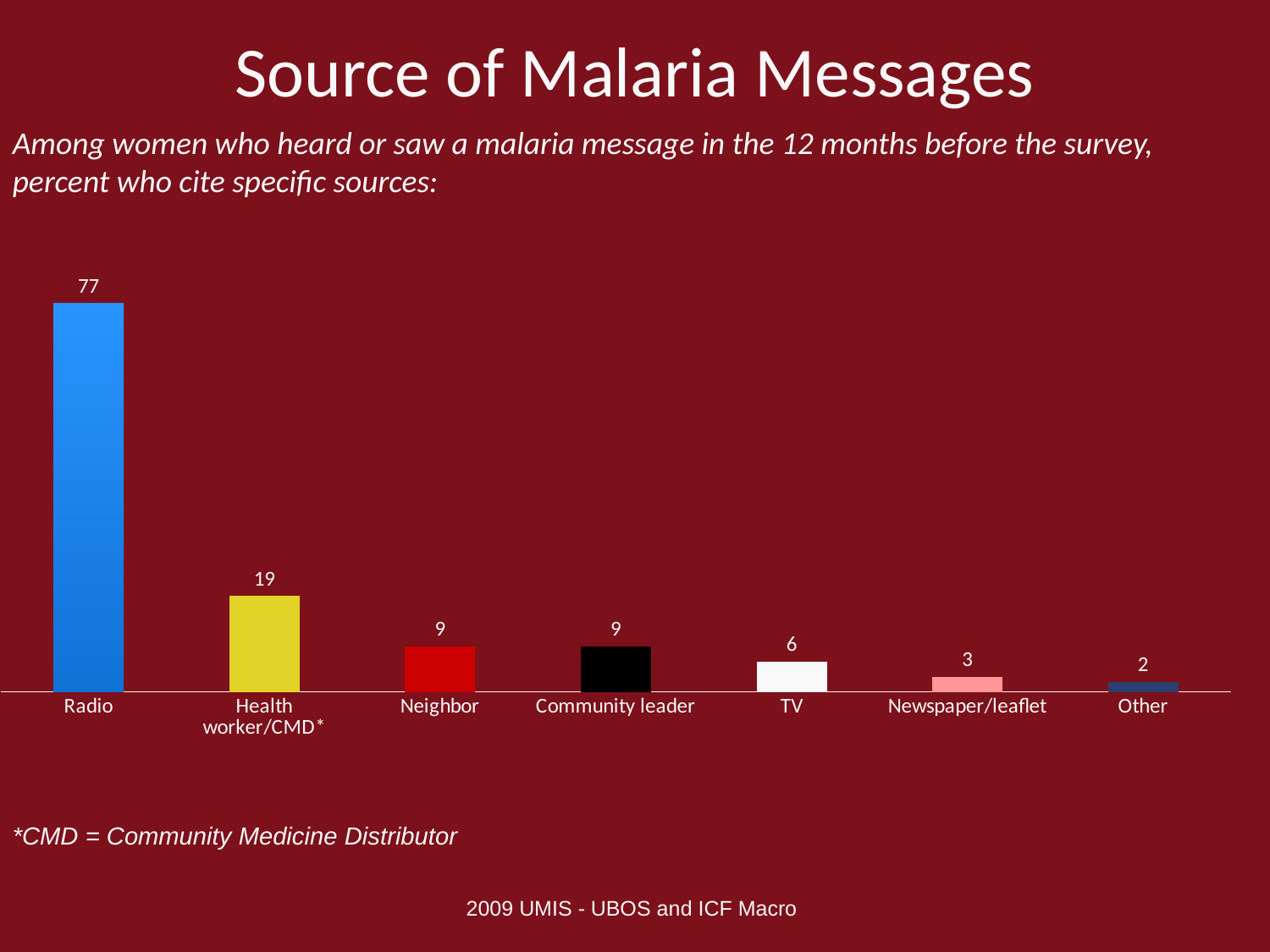

# Source of Malaria Messages
Among women who heard or saw a malaria message in the 12 months before the survey, percent who cite specific sources:

### Chart

| Category | Series 1 |
|---|---|
| Radio | 77.0 |
| Health worker/CMD* | 19.0 |
| Neighbor | 9.0 |
| Community leader | 9.0 |
| TV | 6.0 |
| Newspaper/leaflet | 3.0 |
| Other | 2.0 |
*CMD = Community Medicine Distributor
2009 UMIS - UBOS and ICF Macro